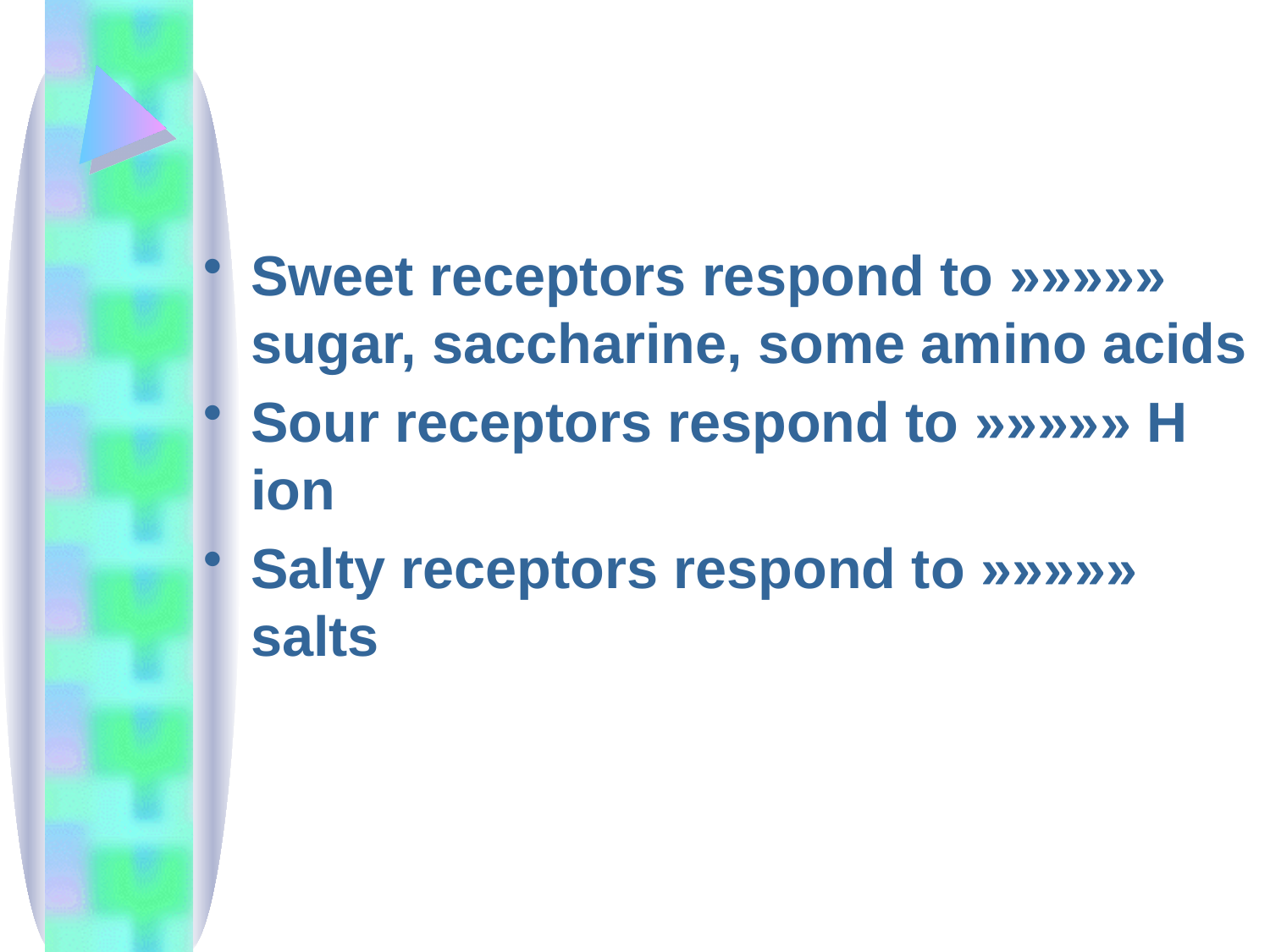

#
Sweet receptors respond to »»»»» sugar, saccharine, some amino acids
Sour receptors respond to »»»»» H ion
Salty receptors respond to »»»»» salts